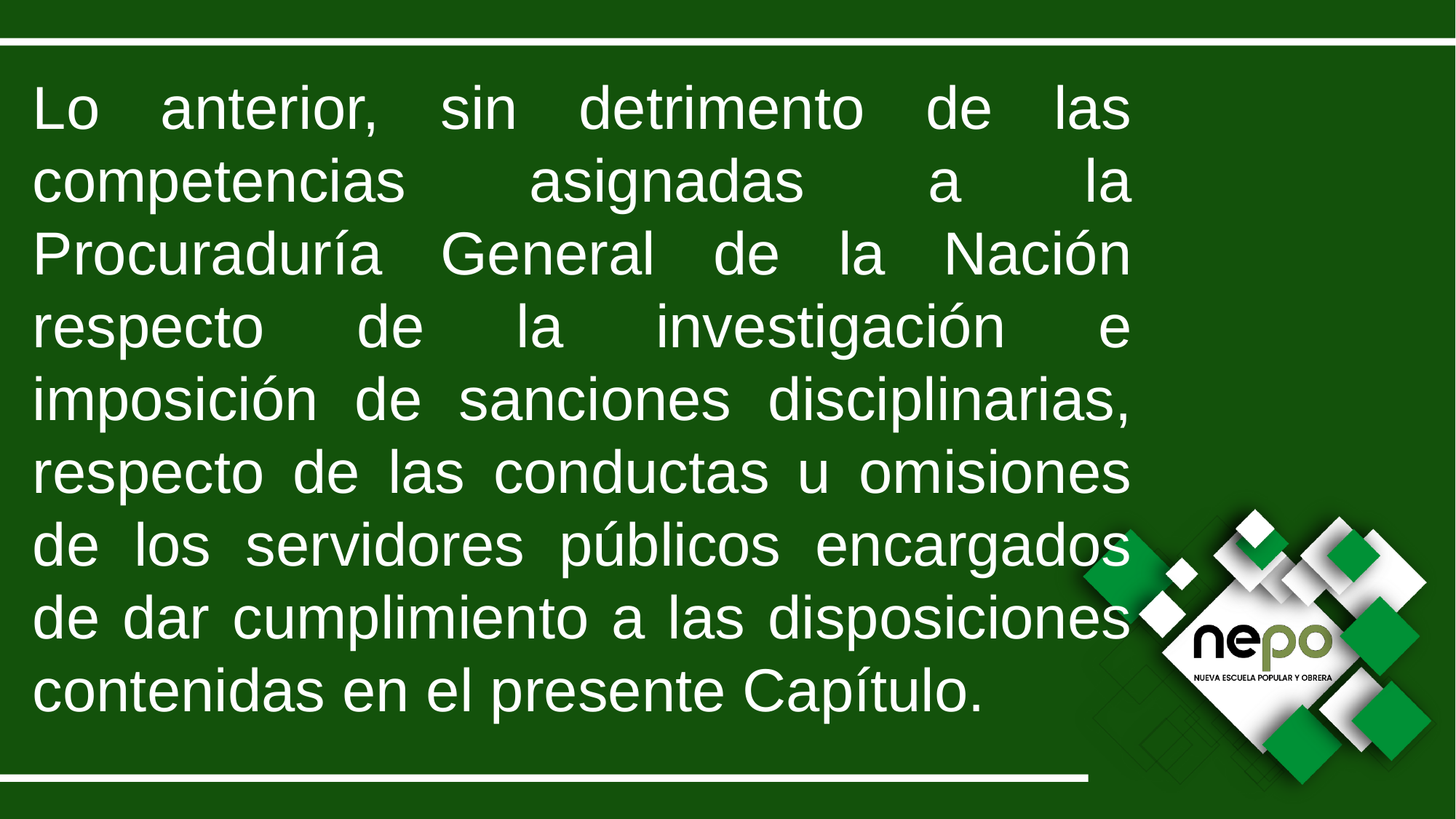

Lo anterior, sin detrimento de las competencias asignadas a la Procuraduría General de la Nación respecto de la investigación e imposición de sanciones disciplinarias, respecto de las conductas u omisiones de los servidores públicos encargados de dar cumplimiento a las disposiciones contenidas en el presente Capítulo.